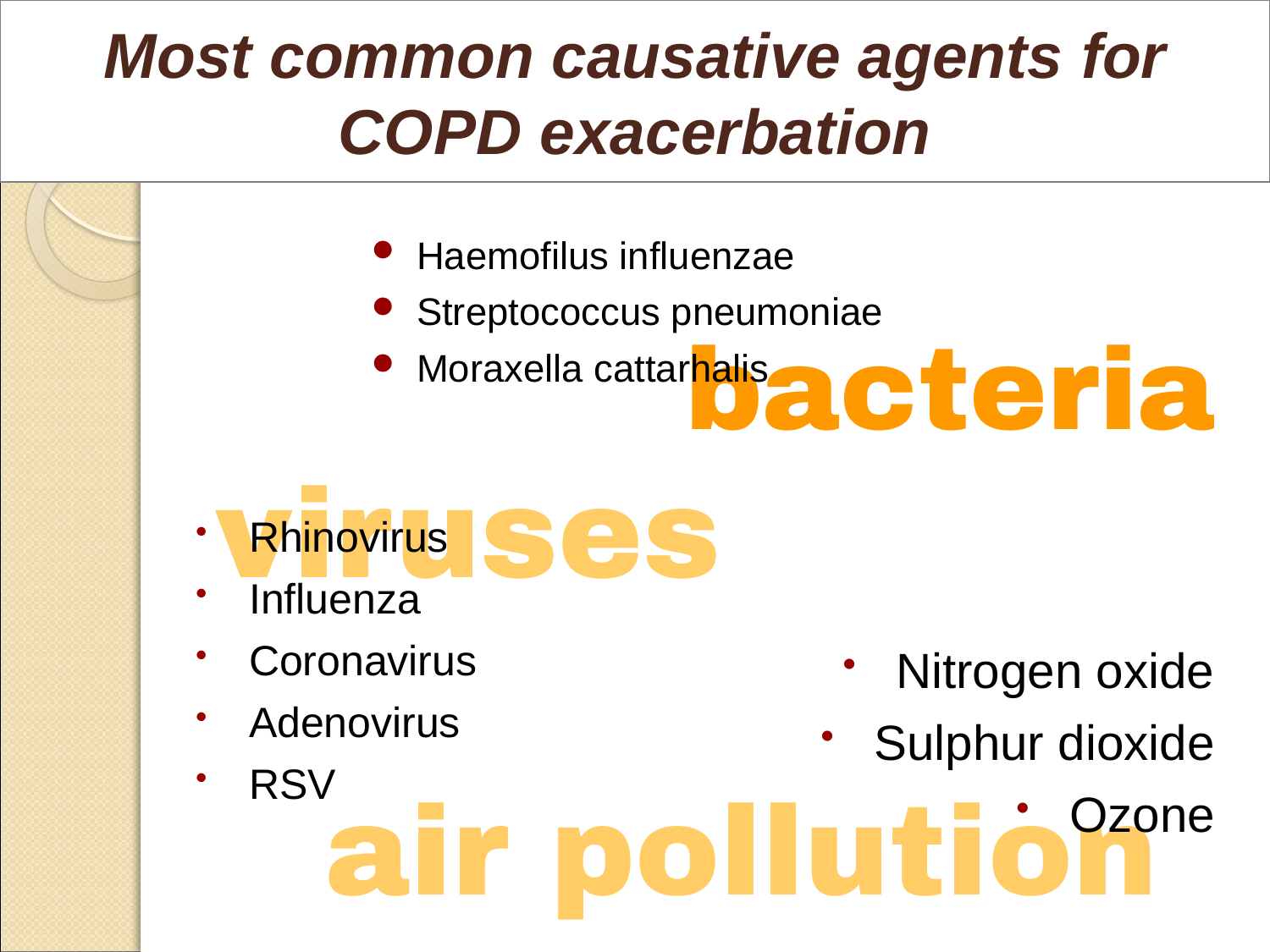

Most common causative agents for COPD exacerbation
Haemofilus influenzae
Streptococcus pneumoniae
Moraxella cattarhalis
bacteria
viruses
Rhinovirus
Influenza
Coronavirus
Adenovirus
RSV
Nitrogen oxide
Sulphur dioxide
Ozone
air pollution